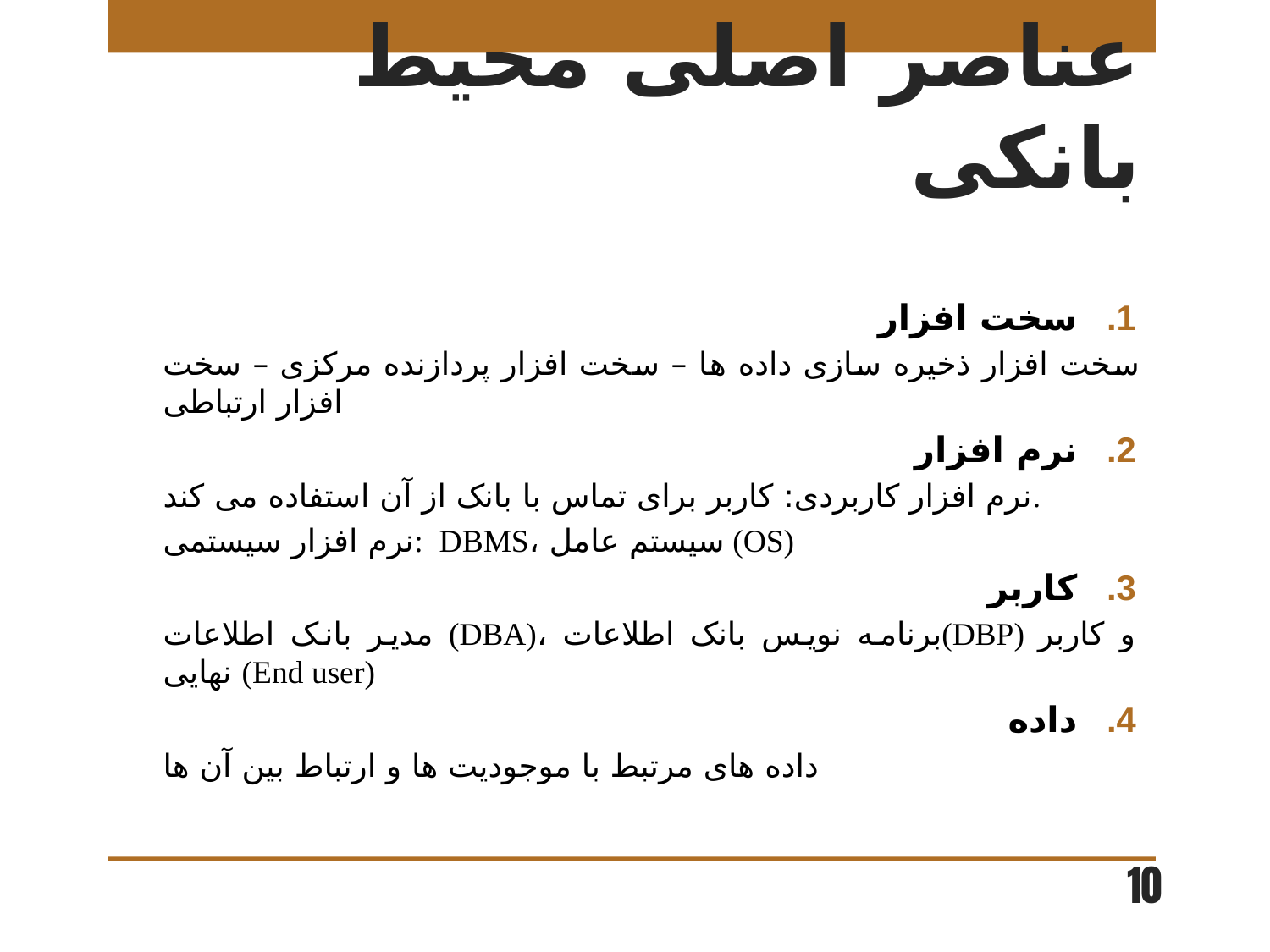

# عناصر اصلی محیط بانکی
سخت افزار
سخت افزار ذخیره سازی داده ها – سخت افزار پردازنده مرکزی – سخت افزار ارتباطی
نرم افزار
نرم افزار کاربردی: کاربر برای تماس با بانک از آن استفاده می کند.
نرم افزار سیستمی:  DBMS، سیستم عامل (OS)
کاربر
مدیر بانک اطلاعات (DBA)، برنامه نویس بانک اطلاعات(DBP) و کاربر نهایی (End user)
داده
داده های مرتبط با موجودیت ها و ارتباط بین آن ها
10